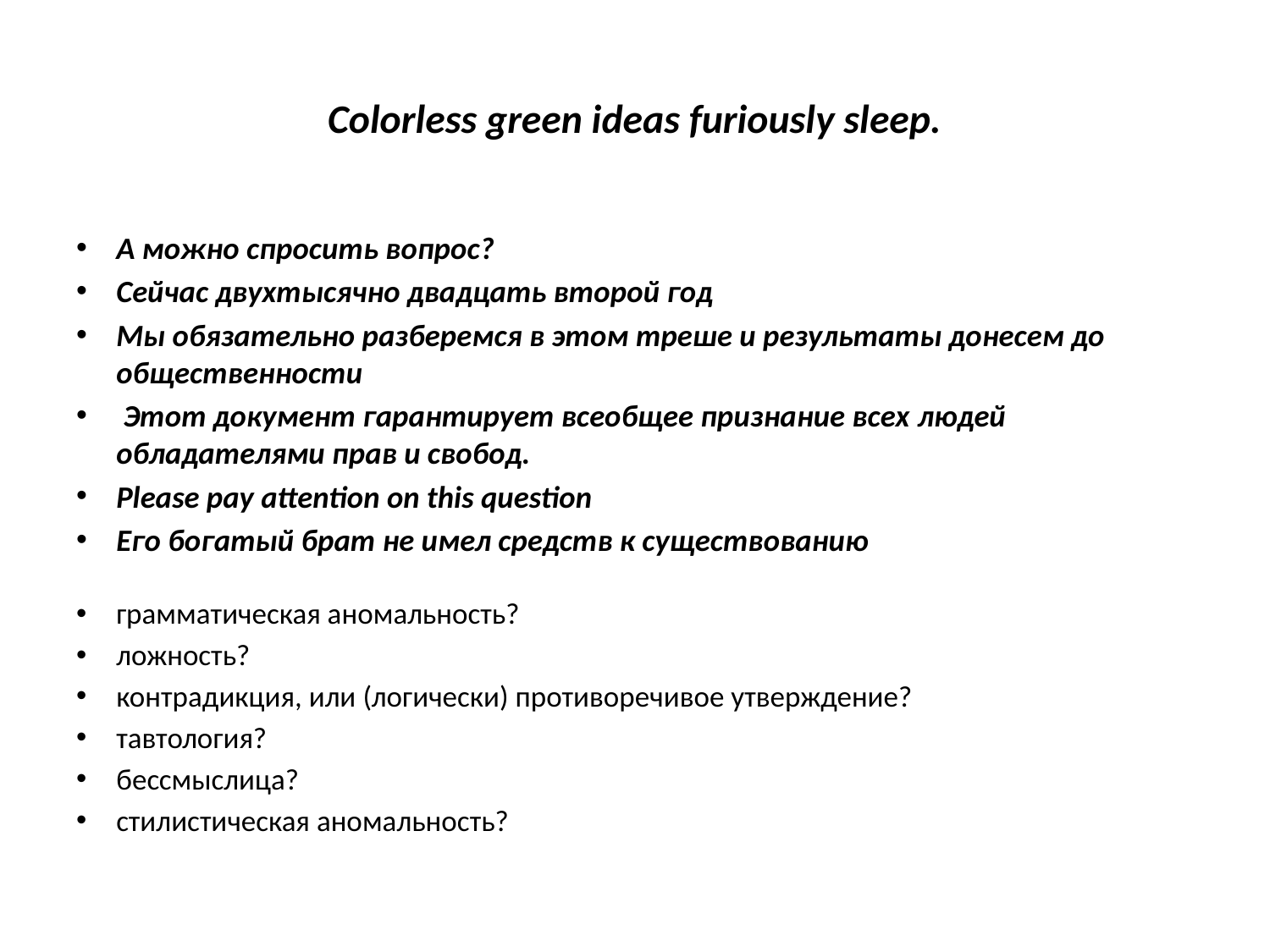

# Colorless green ideas furiously sleep.
А можно спросить вопрос?
Сейчас двухтысячно двадцать второй год
Мы обязательно разберемся в этом треше и результаты донесем до общественности
 Этот документ гарантирует всеобщее признание всех людей обладателями прав и свобод.
Please pay attention on this question
Его богатый брат не имел средств к существованию

грамматическая аномальность?
ложность?
контрадикция, или (логически) противоречивое утверждение?
тавтология?
бессмыслица?
стилистическая аномальность?